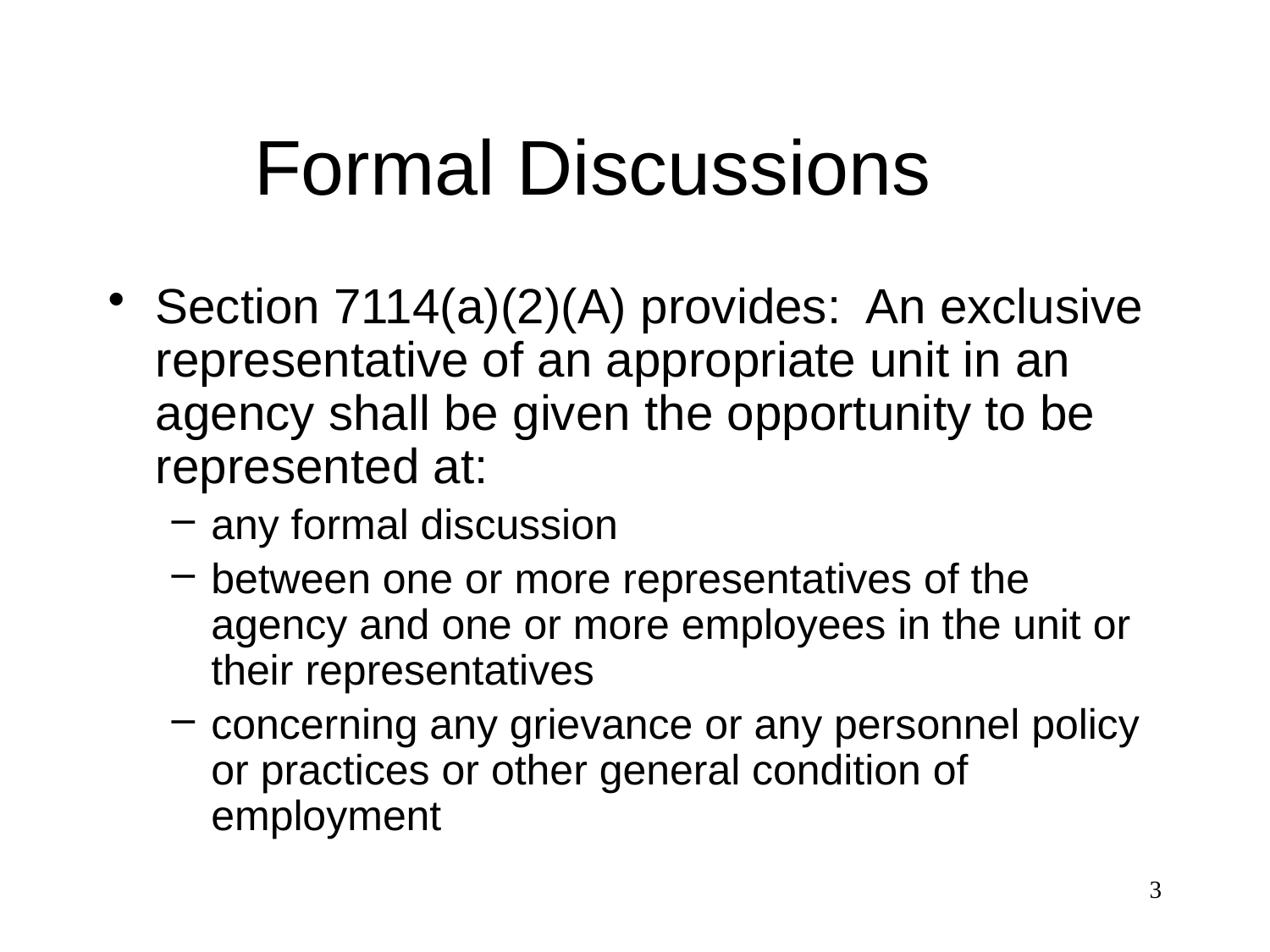

# Formal Discussions
Section 7114(a)(2)(A) provides:  An exclusive representative of an appropriate unit in an agency shall be given the opportunity to be represented at:
any formal discussion
between one or more representatives of the agency and one or more employees in the unit or their representatives
concerning any grievance or any personnel policy or practices or other general condition of employment
3